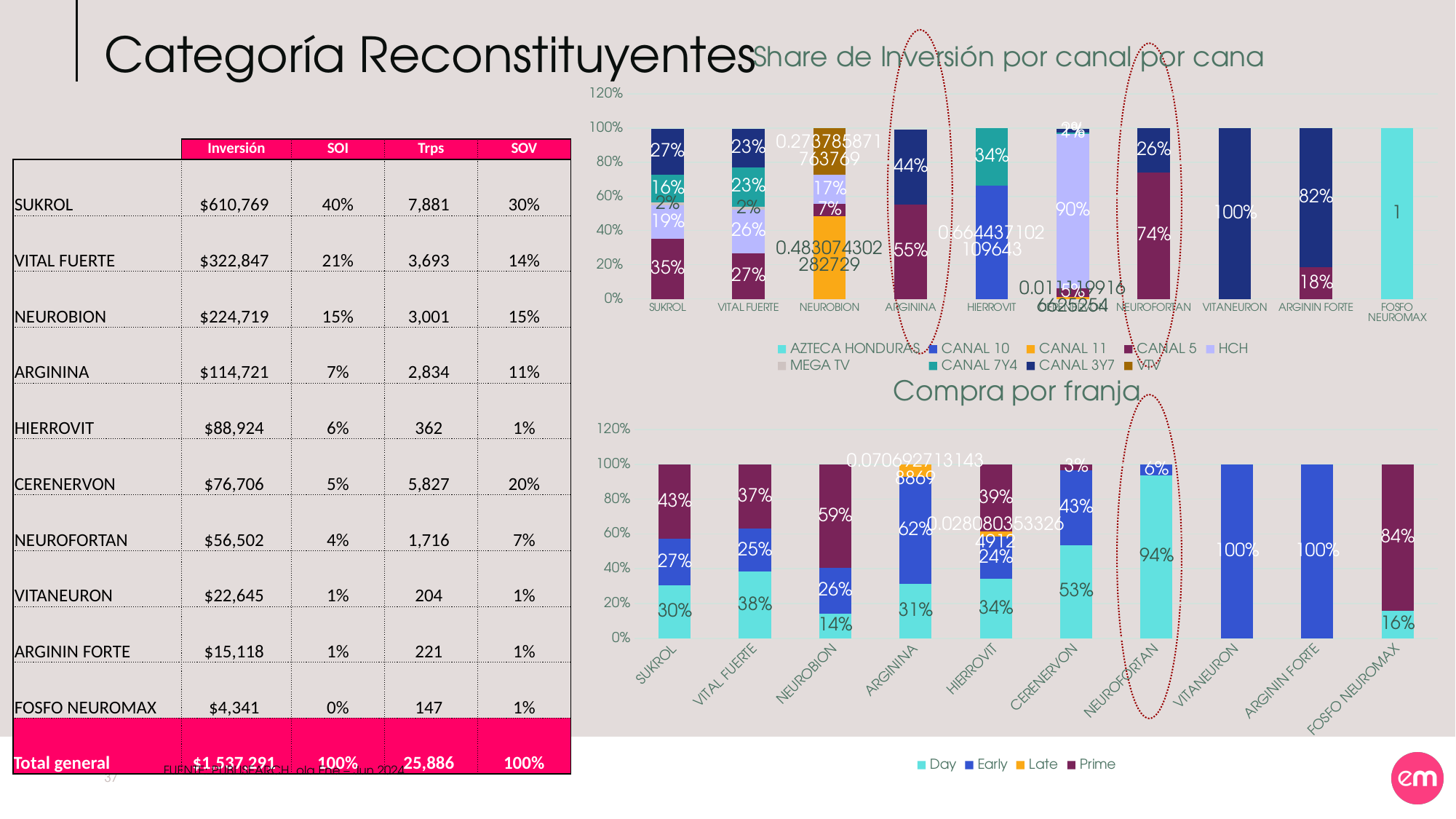

# Categoría Reconstituyentes

### Chart: Share de Inversión por canal por cana

| Category | AZTECA HONDURAS | CANAL 10 | CANAL 11 | CANAL 5 | HCH | MEGA TV | CANAL 7Y4 | CANAL 3Y7 | VTV |
|---|---|---|---|---|---|---|---|---|---|
| SUKROL | None | None | None | 0.3520041379418417 | 0.19464863369217553 | 0.017079248239354333 | 0.1623627625131985 | 0.270476100696845 | None |
| VITAL FUERTE | None | None | None | 0.26800119718520093 | 0.25559885440634406 | 0.015613280028453934 | 0.23238384641222798 | 0.225332740121233 | None |
| NEUROBION | None | None | 0.48307430228272885 | 0.07179249921299838 | 0.17096332332302583 | None | None | None | 0.2737858717637693 |
| ARGININA | None | None | None | 0.5536457006326321 | None | None | None | 0.43838222793914466 | None |
| HIERROVIT | None | 0.6644371021096434 | None | None | None | None | 0.33556289789035665 | None | None |
| CERENERVON | None | None | 0.011119916662525379 | 0.05259752924162502 | 0.9040255752948073 | None | 0.00816136485494909 | 0.02082476965416457 | None |
| NEUROFORTAN | None | None | None | 0.740723617316205 | None | None | None | 0.2592763826837951 | None |
| VITANEURON | None | None | None | None | None | None | None | 1.0 | None |
| ARGININ FORTE | None | None | None | 0.18455280381734468 | None | None | None | 0.8154471961826553 | None |
| FOSFO NEUROMAX | 1.0 | None | None | None | None | None | None | None | None |
|  | Inversión | SOI | Trps | SOV |
| --- | --- | --- | --- | --- |
| SUKROL | $610,769 | 40% | 7,881 | 30% |
| VITAL FUERTE | $322,847 | 21% | 3,693 | 14% |
| NEUROBION | $224,719 | 15% | 3,001 | 15% |
| ARGININA | $114,721 | 7% | 2,834 | 11% |
| HIERROVIT | $88,924 | 6% | 362 | 1% |
| CERENERVON | $76,706 | 5% | 5,827 | 20% |
| NEUROFORTAN | $56,502 | 4% | 1,716 | 7% |
| VITANEURON | $22,645 | 1% | 204 | 1% |
| ARGININ FORTE | $15,118 | 1% | 221 | 1% |
| FOSFO NEUROMAX | $4,341 | 0% | 147 | 1% |
| Total general | $1,537,291 | 100% | 25,886 | 100% |

### Chart: Compra por franja

| Category | Day | Early | Late | Prime |
|---|---|---|---|---|
| SUKROL | 0.3032483350200095 | 0.2687897453562593 | None | 0.4270826598520573 |
| VITAL FUERTE | 0.3825691501214113 | 0.24609851698343255 | None | 0.3690991884503766 |
| NEUROBION | 0.142139858726117 | 0.2622341870249828 | None | 0.594956833240033 |
| ARGININA | 0.31170624859321744 | 0.6176010382628957 | 0.07069271314388688 | None |
| HIERROVIT | 0.3407312035489903 | 0.2447742271679143 | 0.02808035332649118 | 0.38641421595660425 |
| CERENERVON | 0.534140132938685 | 0.43304156523150217 | None | 0.03281830182981305 |
| NEUROFORTAN | 0.9369525449454886 | 0.0630474550545114 | None | None |
| VITANEURON | None | 1.0 | None | None |
| ARGININ FORTE | None | 1.0 | None | None |
| FOSFO NEUROMAX | 0.1584821001404539 | None | None | 0.8415178998595462 |
FUENTE: PUBLISEARCH  ola Ene – Jun 2024

37
37